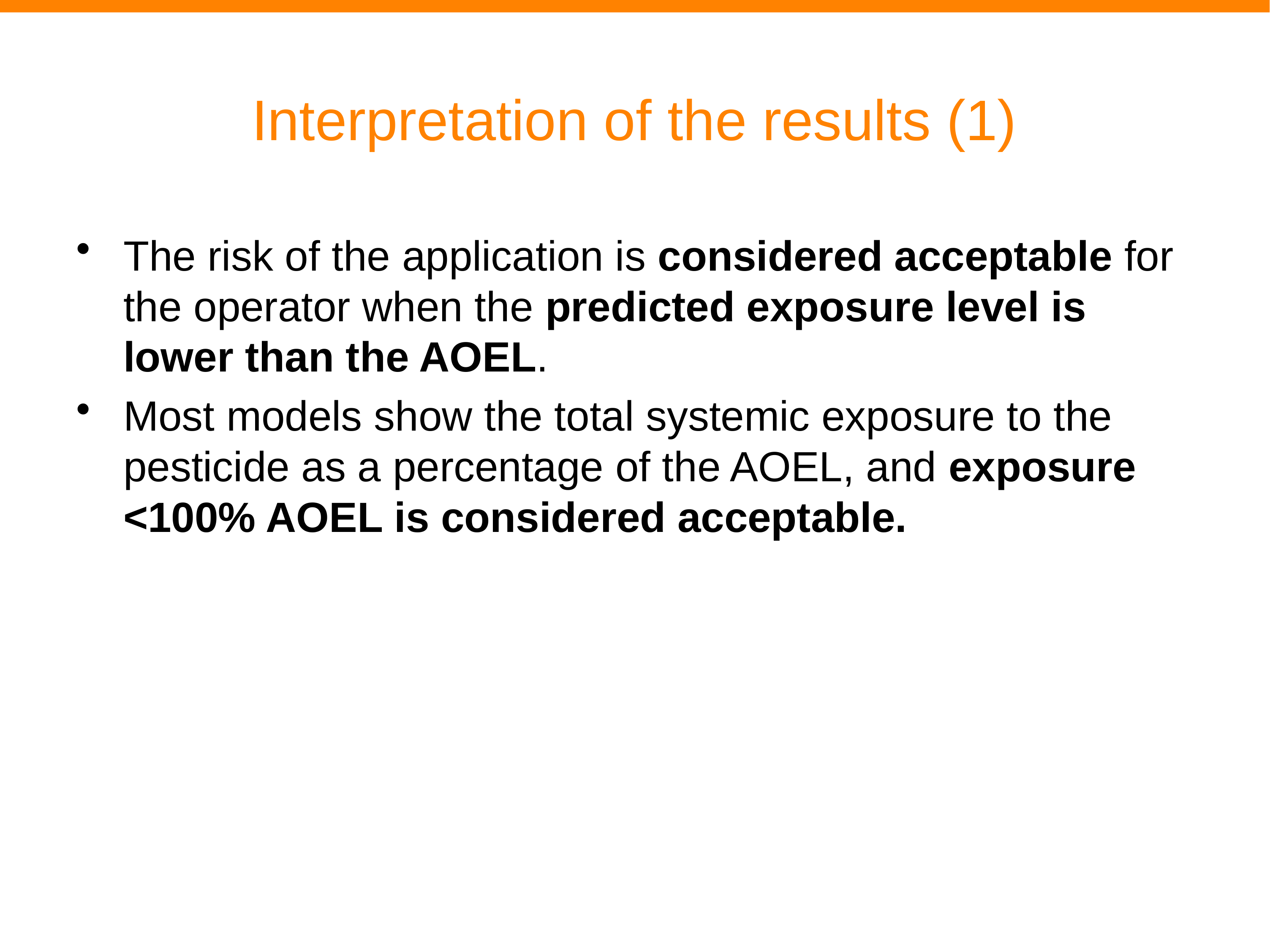

# Interpretation of the results (1)
The risk of the application is considered acceptable for the operator when the predicted exposure level is lower than the AOEL.
Most models show the total systemic exposure to the pesticide as a percentage of the AOEL, and exposure <100% AOEL is considered acceptable.